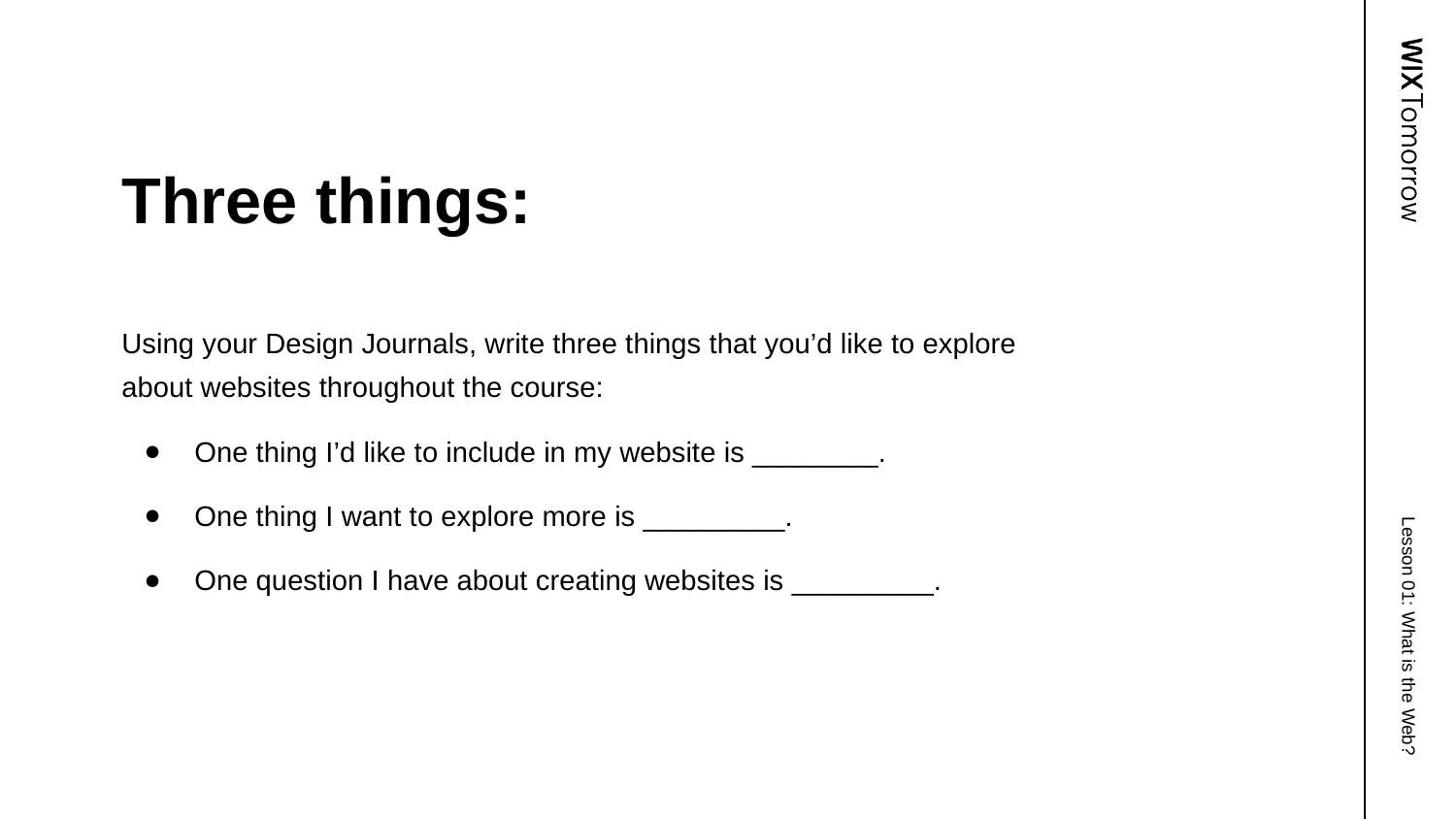

# Three things:
Using your Design Journals, write three things that you’d like to explore about websites throughout the course:
One thing I’d like to include in my website is ________.
One thing I want to explore more is _________.
One question I have about creating websites is _________.